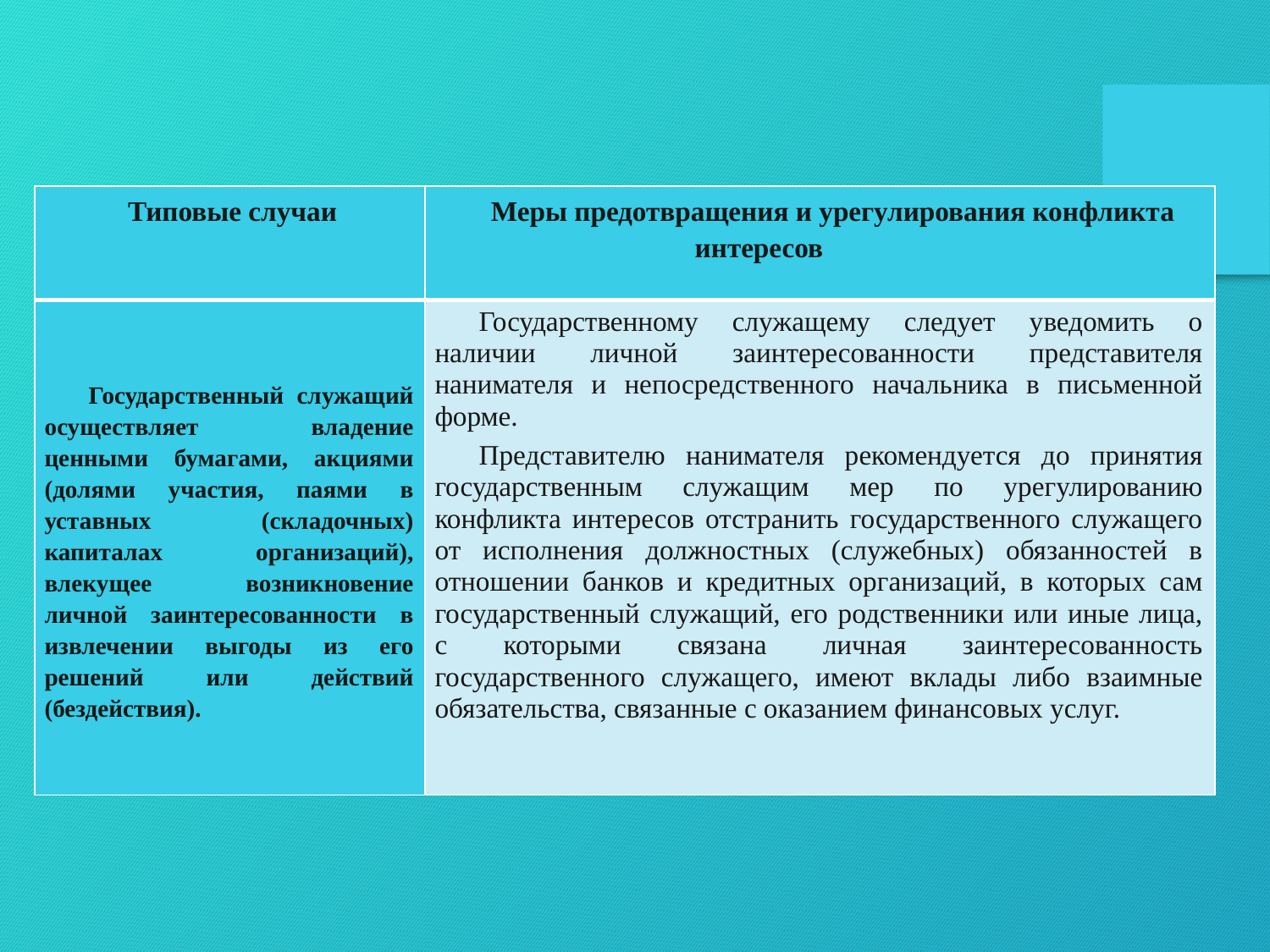

| Типовые случаи | Меры предотвращения и урегулирования конфликта интересов |
| --- | --- |
| Государственный служащий осуществляет владение ценными бумагами, акциями (долями участия, паями в уставных (складочных) капиталах организаций), влекущее возникновение личной заинтересованности в извлечении выгоды из его решений или действий (бездействия). | Государственному служащему следует уведомить о наличии личной заинтересованности представителя нанимателя и непосредственного начальника в письменной форме. Представителю нанимателя рекомендуется до принятия государственным служащим мер по урегулированию конфликта интересов отстранить государственного служащего от исполнения должностных (служебных) обязанностей в отношении банков и кредитных организаций, в которых сам государственный служащий, его родственники или иные лица, с которыми связана личная заинтересованность государственного служащего, имеют вклады либо взаимные обязательства, связанные с оказанием финансовых услуг. |